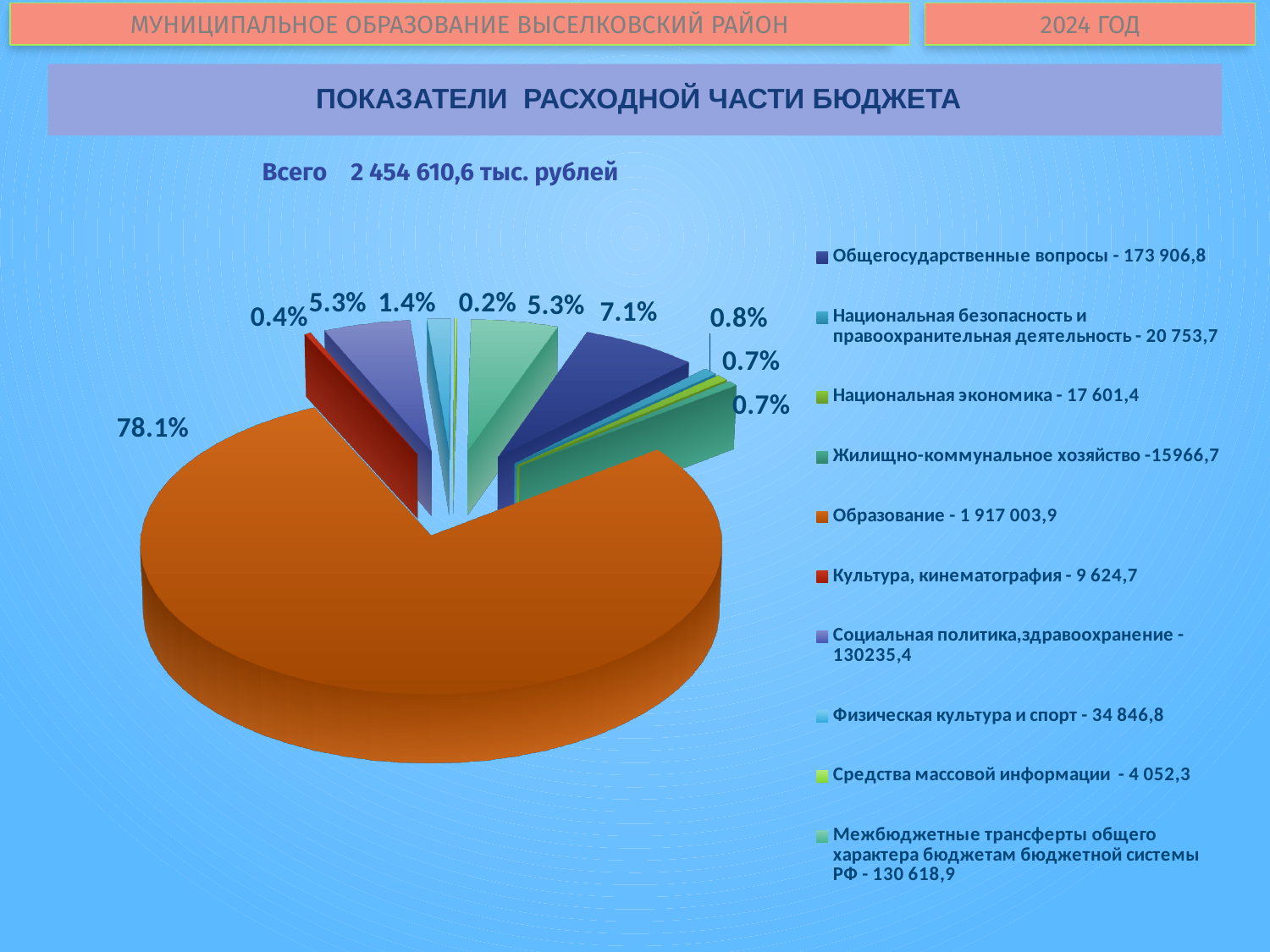

МУНИЦИПАЛЬНОЕ ОБРАЗОВАНИЕ ВЫСЕЛКОВСКИЙ РАЙОН
2024 ГОД
 ПОКАЗАТЕЛИ  РАСХОДНОЙ ЧАСТИ БЮДЖЕТА
Всего    2 454 610,6 тыс. рублей

[unsupported chart]